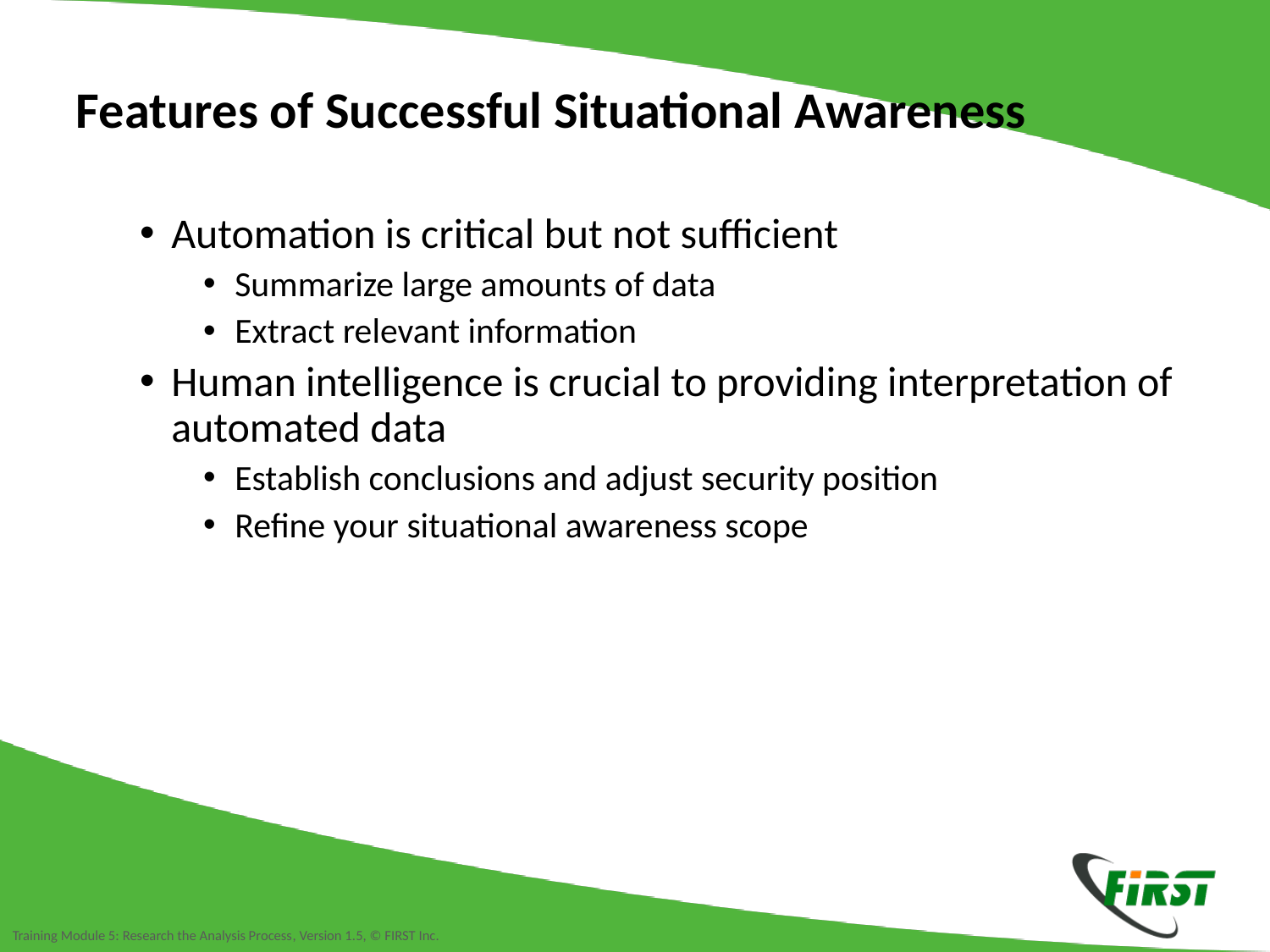

Features of Successful Situational Awareness
Automation is critical but not sufficient
Summarize large amounts of data
Extract relevant information
Human intelligence is crucial to providing interpretation of automated data
Establish conclusions and adjust security position
Refine your situational awareness scope